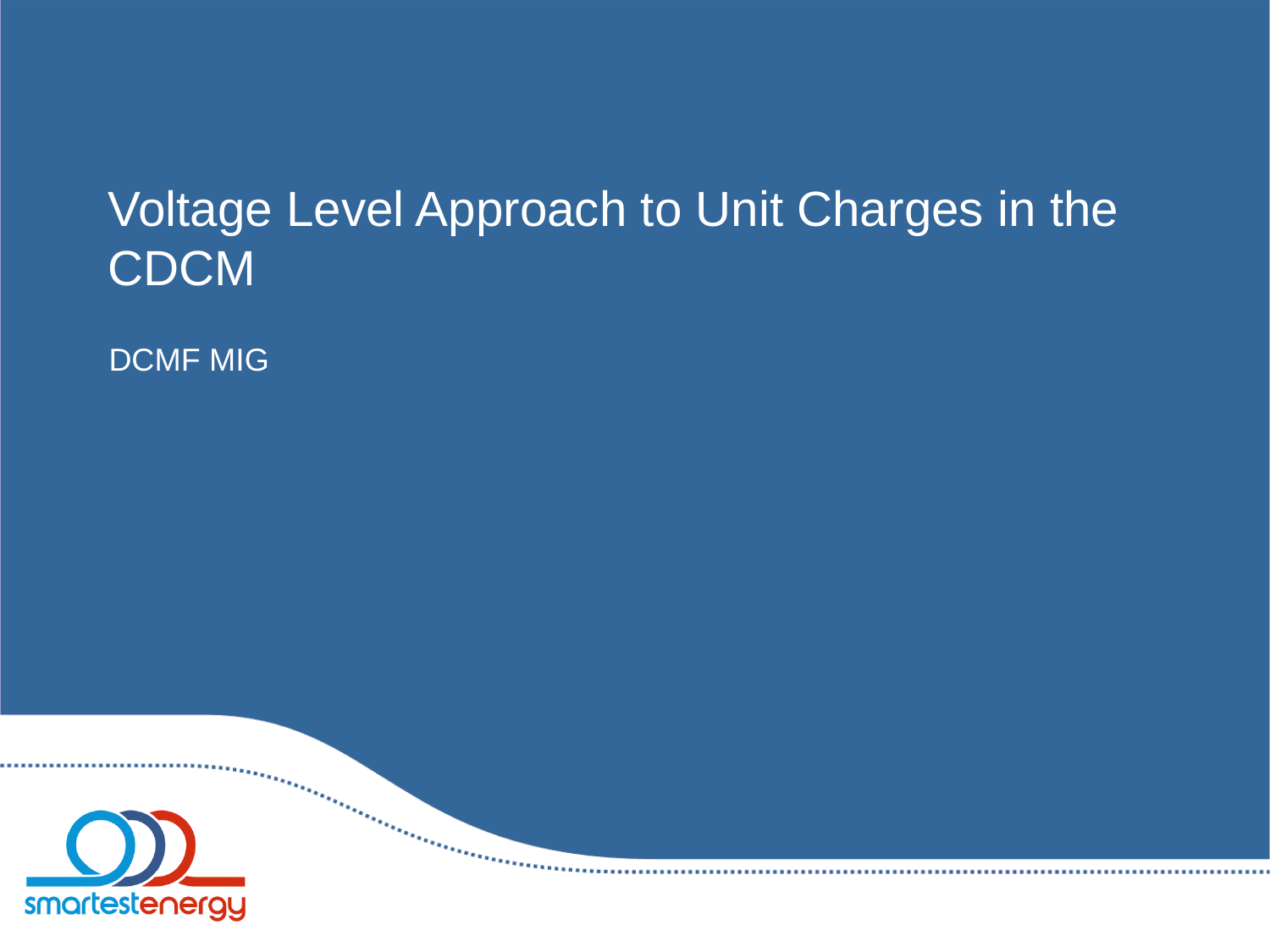

# Voltage Level Approach to Unit Charges in the CDCM
DCMF MIG